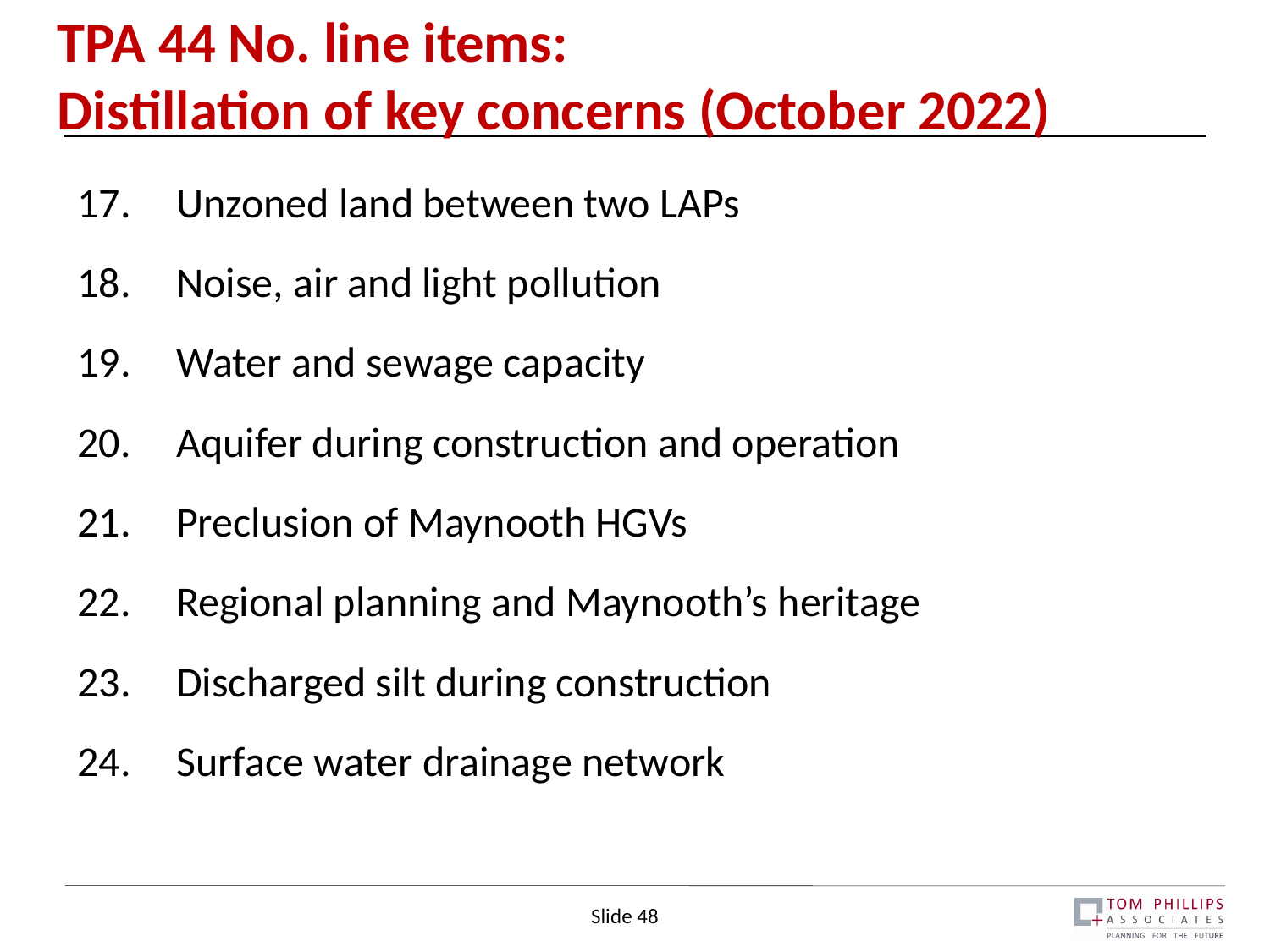

# TPA 44 No. line items: Distillation of key concerns (October 2022)
Unzoned land between two LAPs
Noise, air and light pollution
Water and sewage capacity
Aquifer during construction and operation
Preclusion of Maynooth HGVs
Regional planning and Maynooth’s heritage
Discharged silt during construction
Surface water drainage network